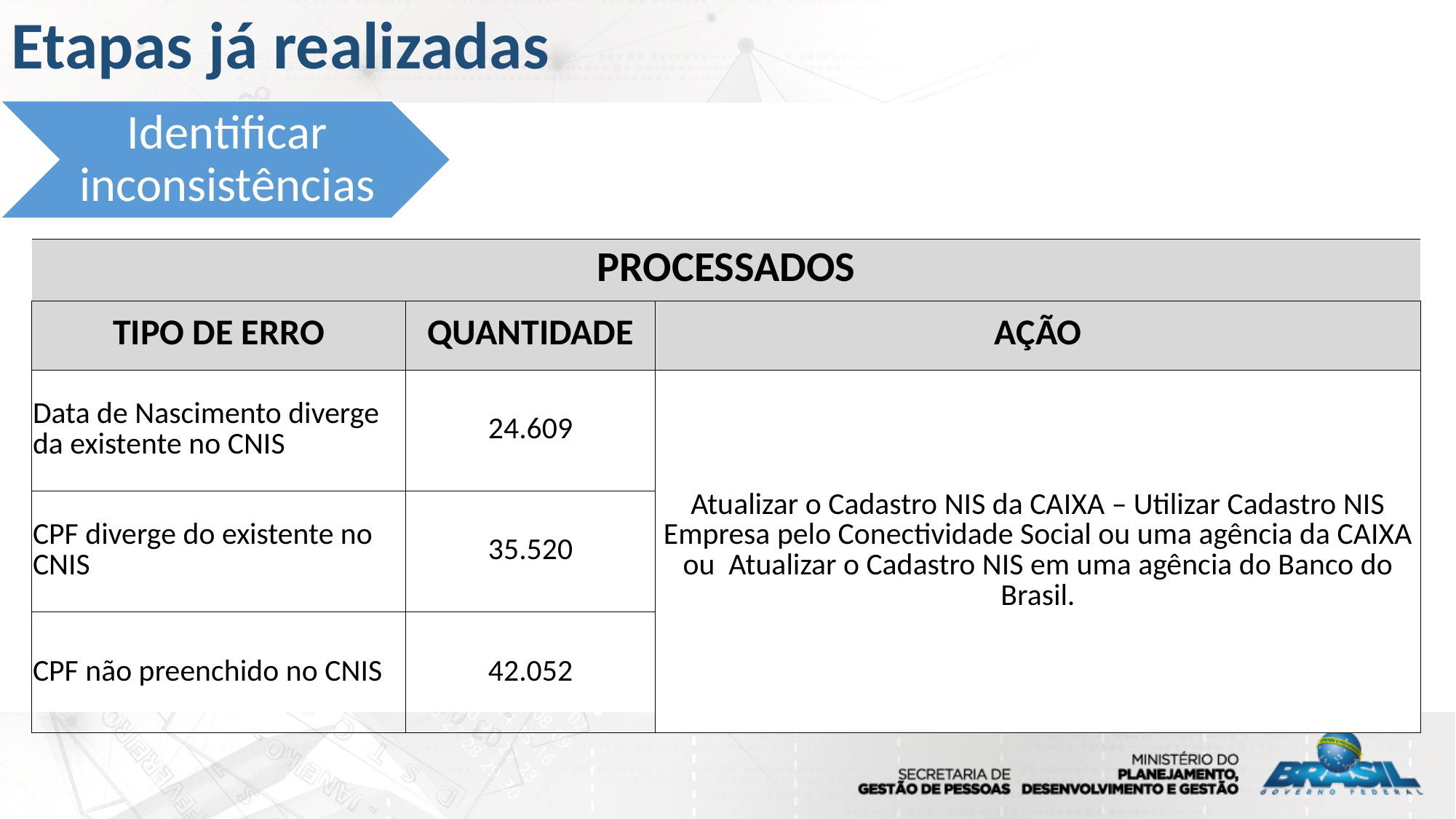

Etapas já realizadas

Identificar inconsistências
| PROCESSADOS |  |  |
| --- | --- | --- |
| TIPO DE ERRO | QUANTIDADE | AÇÃO |
| Data de Nascimento diverge da existente no CNIS | 24.609 | Atualizar o Cadastro NIS da CAIXA – Utilizar Cadastro NIS Empresa pelo Conectividade Social ou uma agência da CAIXA ou Atualizar o Cadastro NIS em uma agência do Banco do Brasil. |
| CPF diverge do existente no CNIS | 35.520 |  |
| CPF não preenchido no CNIS | 42.052 |  |